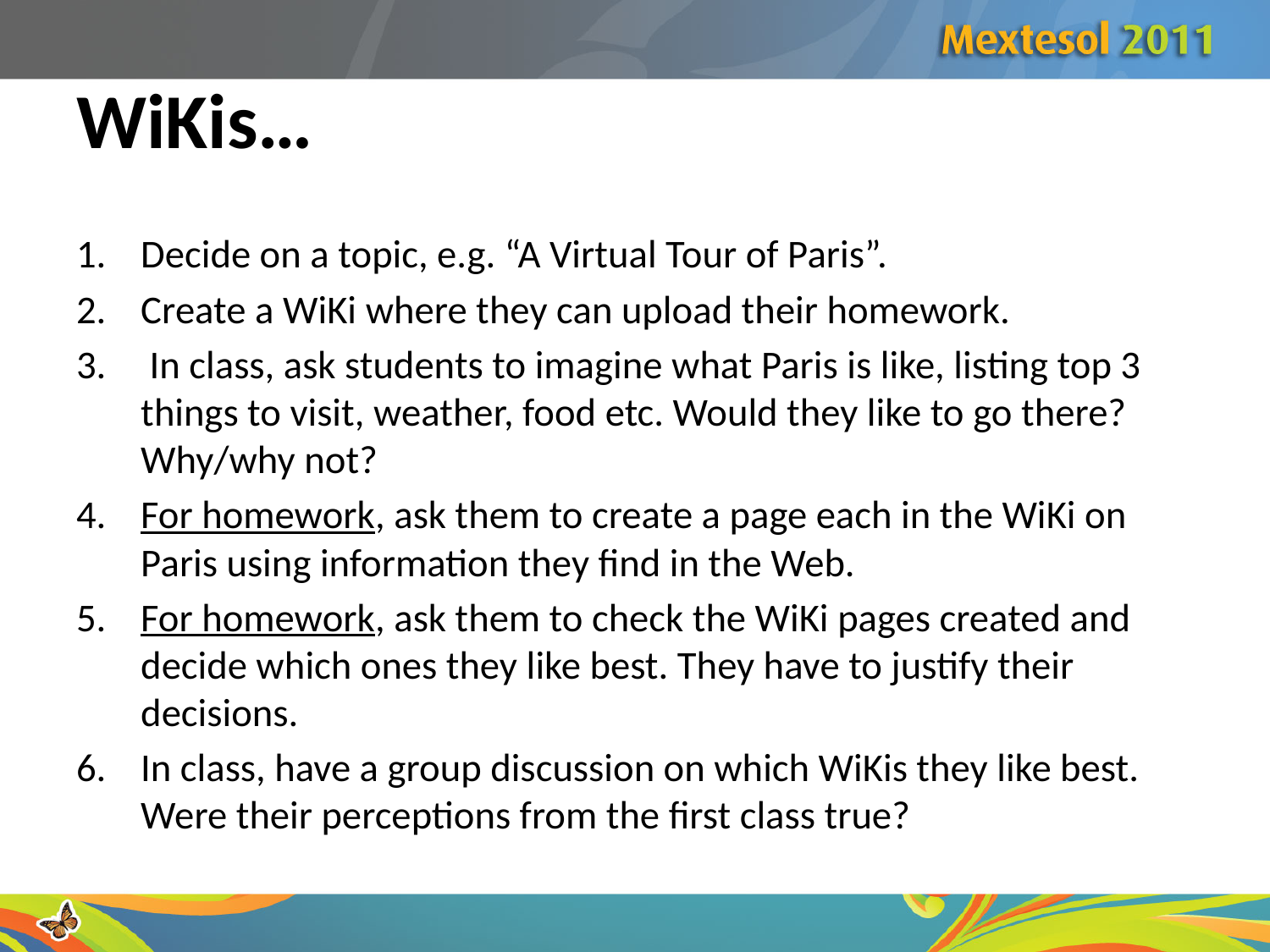

# WiKis…
Decide on a topic, e.g. “A Virtual Tour of Paris”.
Create a WiKi where they can upload their homework.
 In class, ask students to imagine what Paris is like, listing top 3 things to visit, weather, food etc. Would they like to go there? Why/why not?
For homework, ask them to create a page each in the WiKi on Paris using information they find in the Web.
For homework, ask them to check the WiKi pages created and decide which ones they like best. They have to justify their decisions.
In class, have a group discussion on which WiKis they like best. Were their perceptions from the first class true?